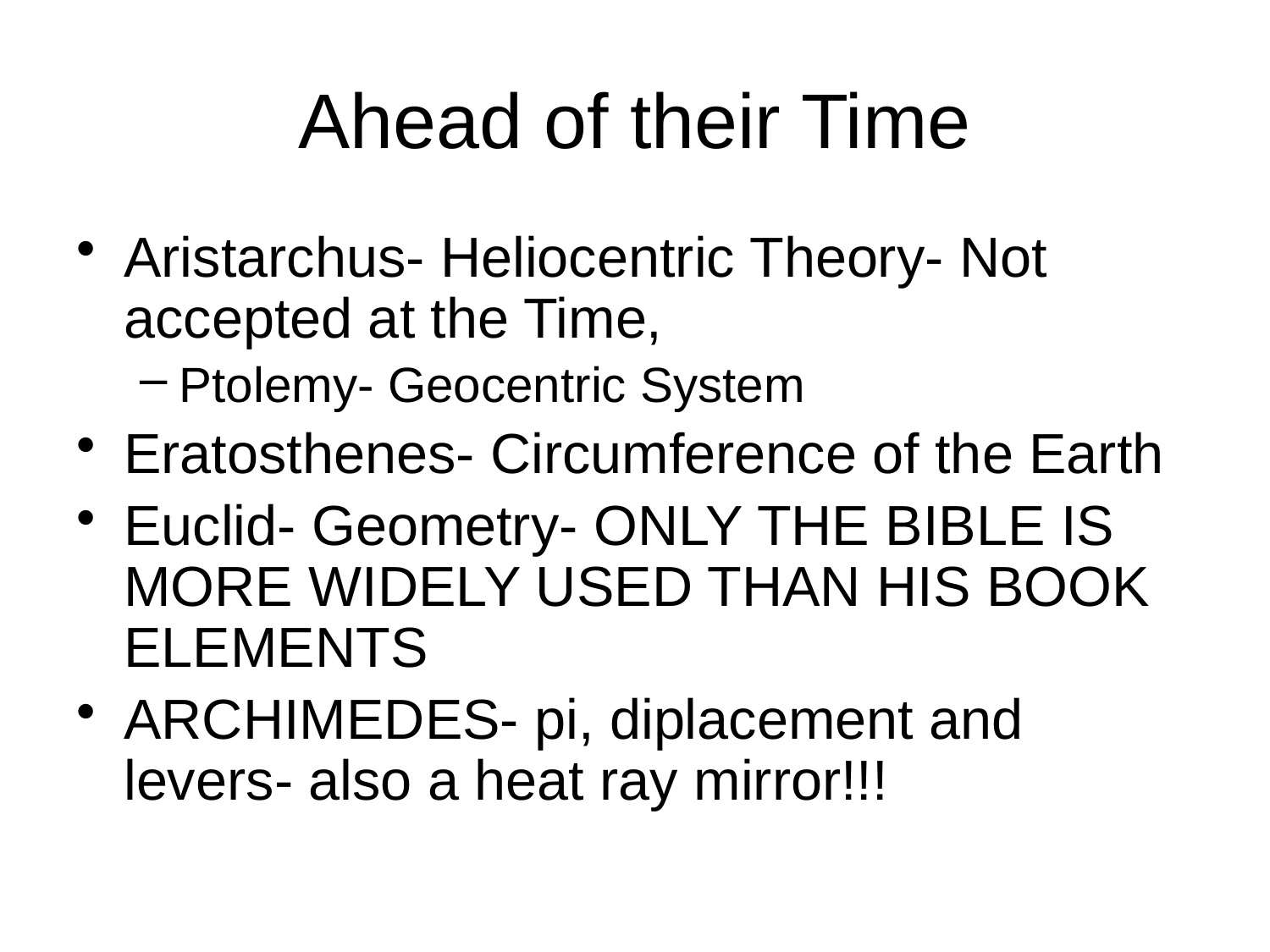

# Ahead of their Time
Aristarchus- Heliocentric Theory- Not accepted at the Time,
Ptolemy- Geocentric System
Eratosthenes- Circumference of the Earth
Euclid- Geometry- ONLY THE BIBLE IS MORE WIDELY USED THAN HIS BOOK ELEMENTS
ARCHIMEDES- pi, diplacement and levers- also a heat ray mirror!!!